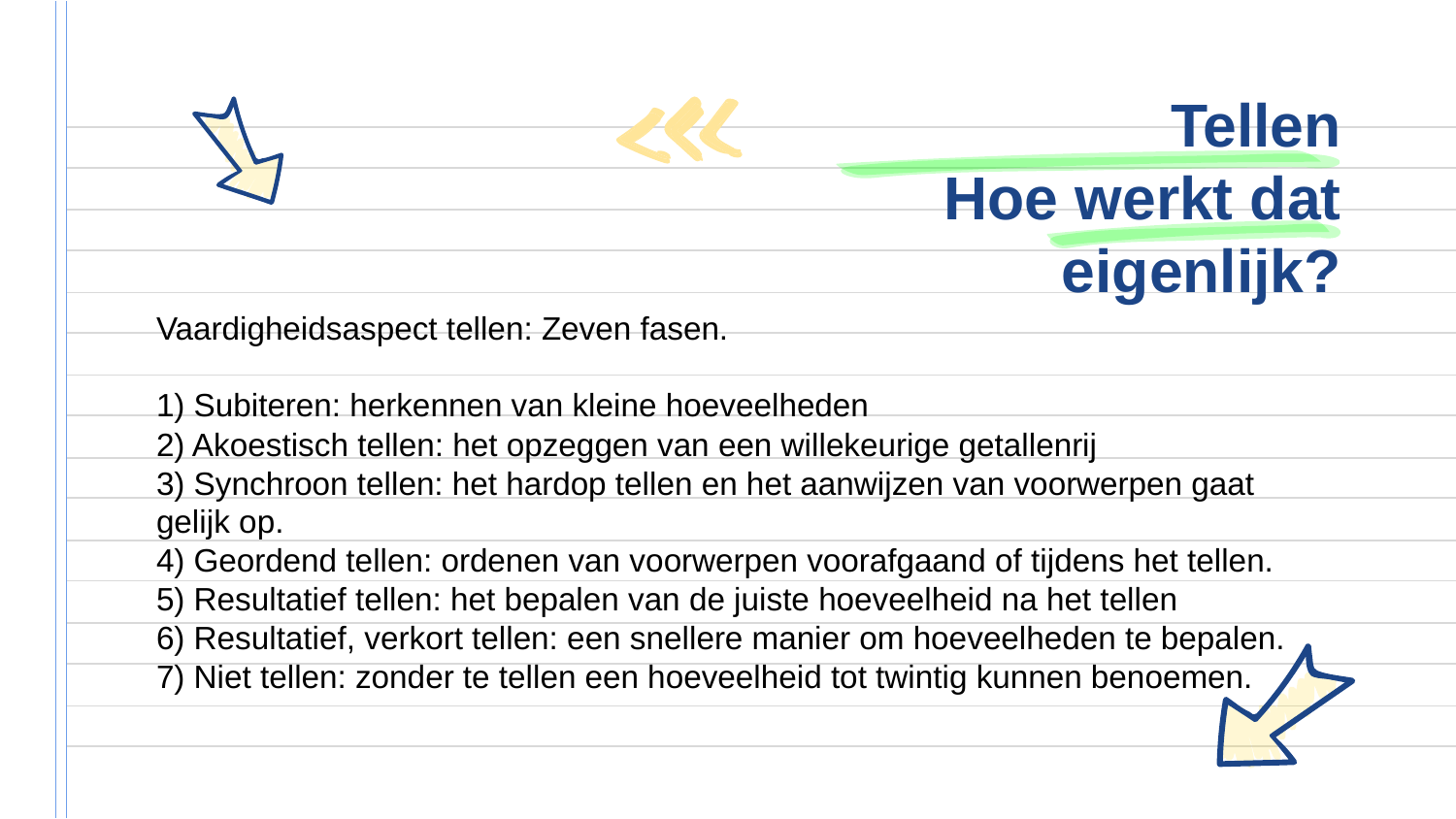

# Tellen Hoe werkt dat eigenlijk?

Vaardigheidsaspect tellen: Zeven fasen.

1) Subiteren: herkennen van kleine hoeveelheden
2) Akoestisch tellen: het opzeggen van een willekeurige getallenrij
3) Synchroon tellen: het hardop tellen en het aanwijzen van voorwerpen gaat gelijk op.
4) Geordend tellen: ordenen van voorwerpen voorafgaand of tijdens het tellen.
5) Resultatief tellen: het bepalen van de juiste hoeveelheid na het tellen
6) Resultatief, verkort tellen: een snellere manier om hoeveelheden te bepalen.
7) Niet tellen: zonder te tellen een hoeveelheid tot twintig kunnen benoemen.